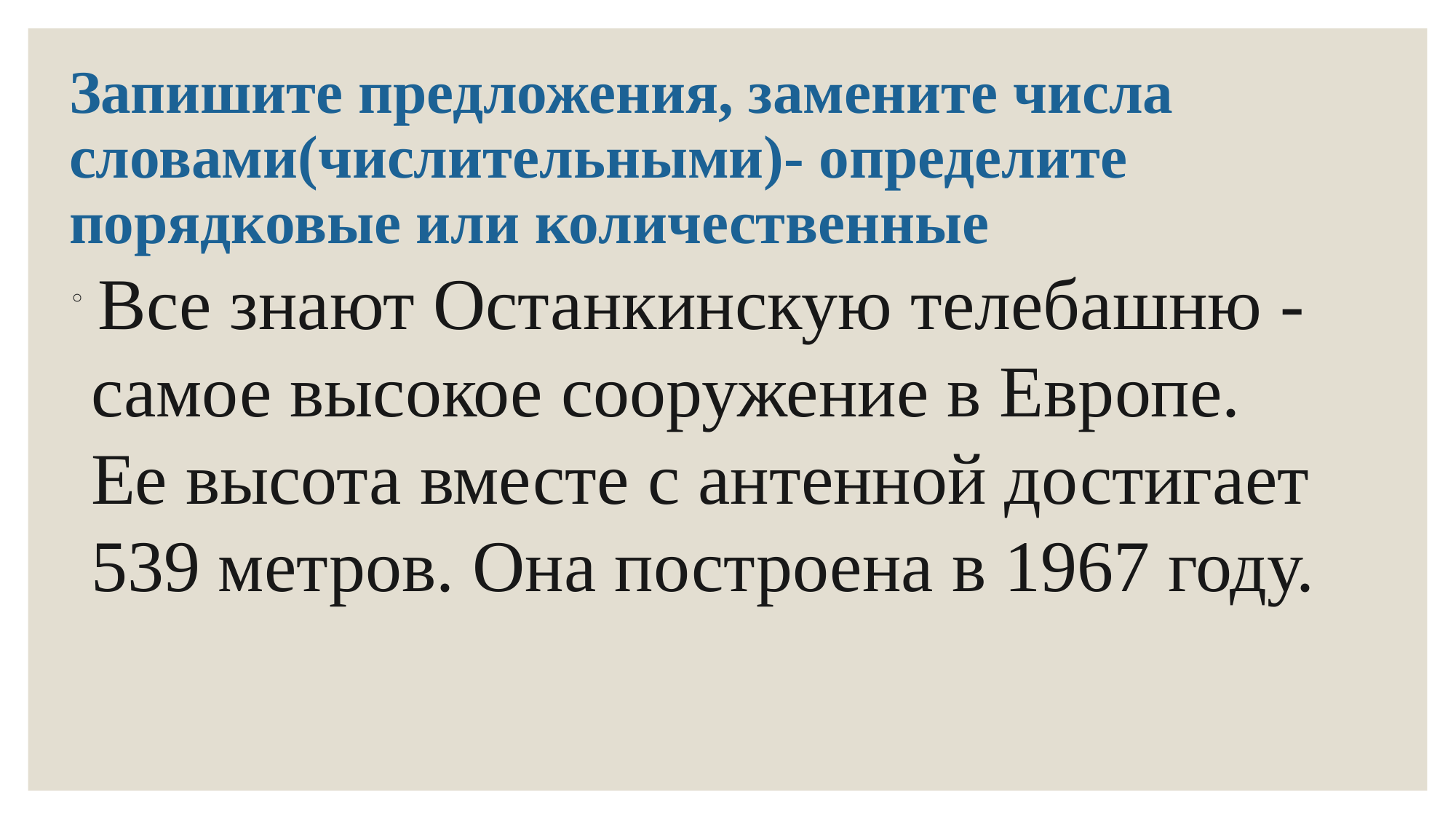

# Запишите предложения, замените числа  словами(числительными)- определите порядковые или количественные
 Все знают Останкинскую телебашню - самое высокое сооружение в Европе. Ее высота вместе с антенной достигает 539 метров. Она построена в 1967 году.